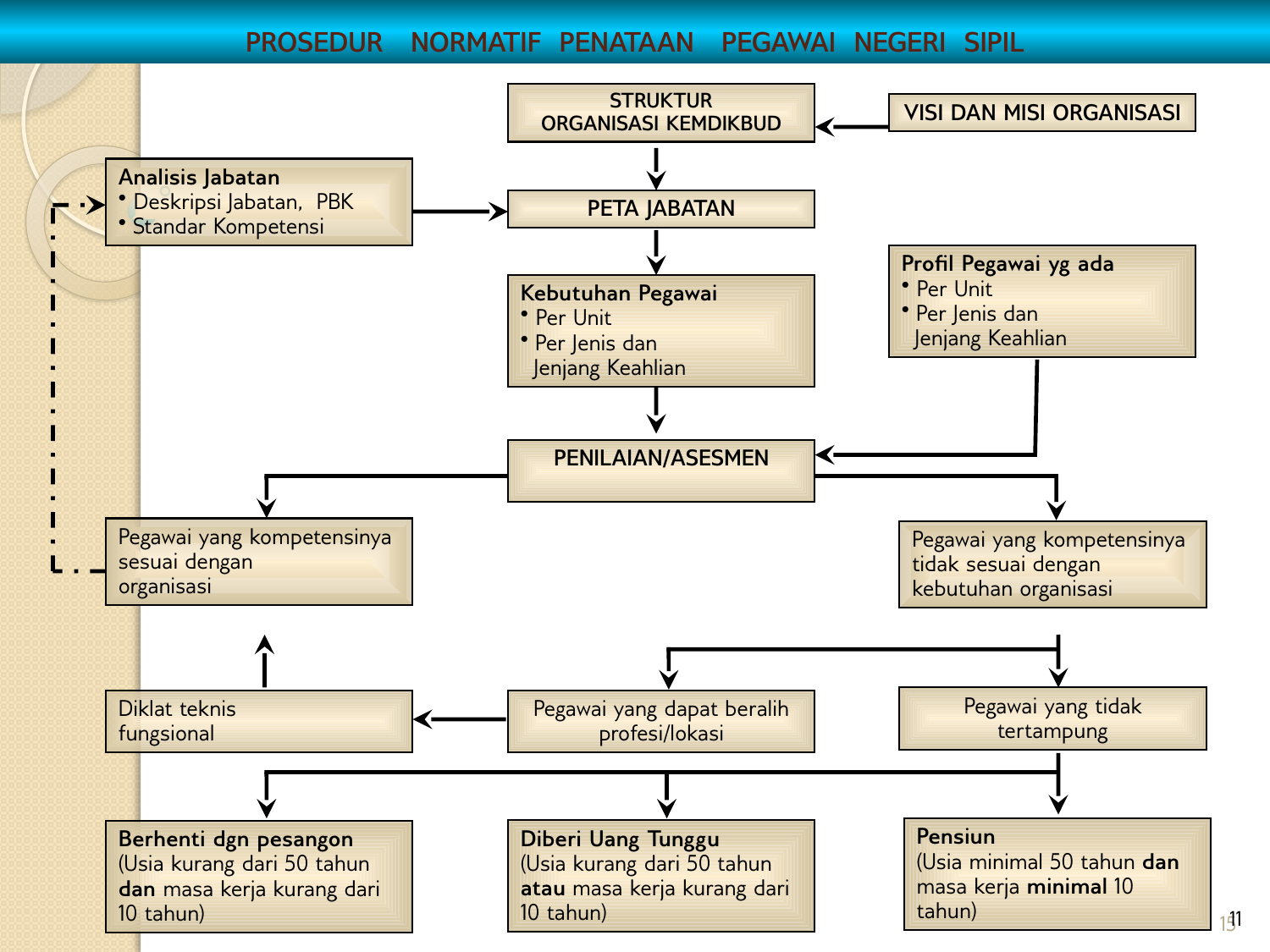

# PROSEDUR   NORMATIF  PENATAAN   PEGAWAI  NEGERI  SIPIL
STRUKTUR
ORGANISASI KEMDIKBUD
VISI DAN MISI ORGANISASI

Analisis Jabatan
 Deskripsi Jabatan,  PBK
 Standar Kompetensi
PETA JABATAN

Profil Pegawai yg ada
 Per Unit
 Per Jenis dan
  Jenjang Keahlian
Kebutuhan Pegawai
 Per Unit
 Per Jenis dan
  Jenjang Keahlian

PENILAIAN/ASESMEN

Pegawai yang kompetensinya
sesuai dengan
organisasi
Pegawai yang kompetensinya
tidak sesuai dengan
kebutuhan organisasi

Pegawai yang tidak tertampung
Diklat teknis
fungsional
Pegawai yang dapat beralih profesi/lokasi

Pensiun
(Usia minimal 50 tahun dan masa kerja minimal 10 tahun)
Diberi Uang Tunggu
(Usia kurang dari 50 tahun atau masa kerja kurang dari 10 tahun)
Berhenti dgn pesangon
(Usia kurang dari 50 tahun dan masa kerja kurang dari 10 tahun)
15
11